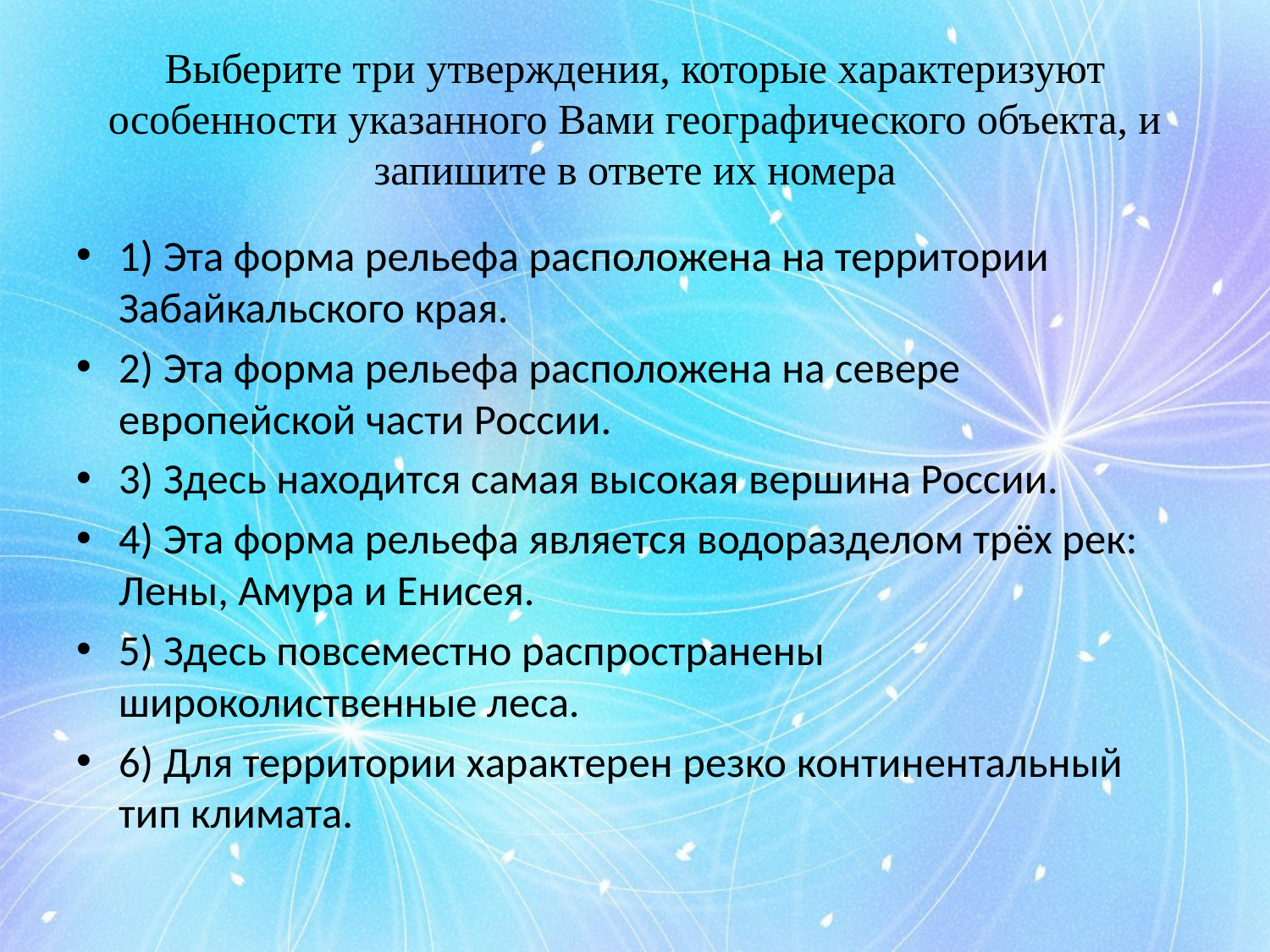

# Выберите три утверждения, которые характеризуют особенности указанного Вами географического объекта, и запишите в ответе их номера
1) Эта форма рельефа расположена на территории Забайкальского края.
2) Эта форма рельефа расположена на севере европейской части России.
3) Здесь находится самая высокая вершина России.
4) Эта форма рельефа является водоразделом трёх рек: Лены, Амура и Енисея.
5) Здесь повсеместно распространены широколиственные леса.
6) Для территории характерен резко континентальный тип климата.